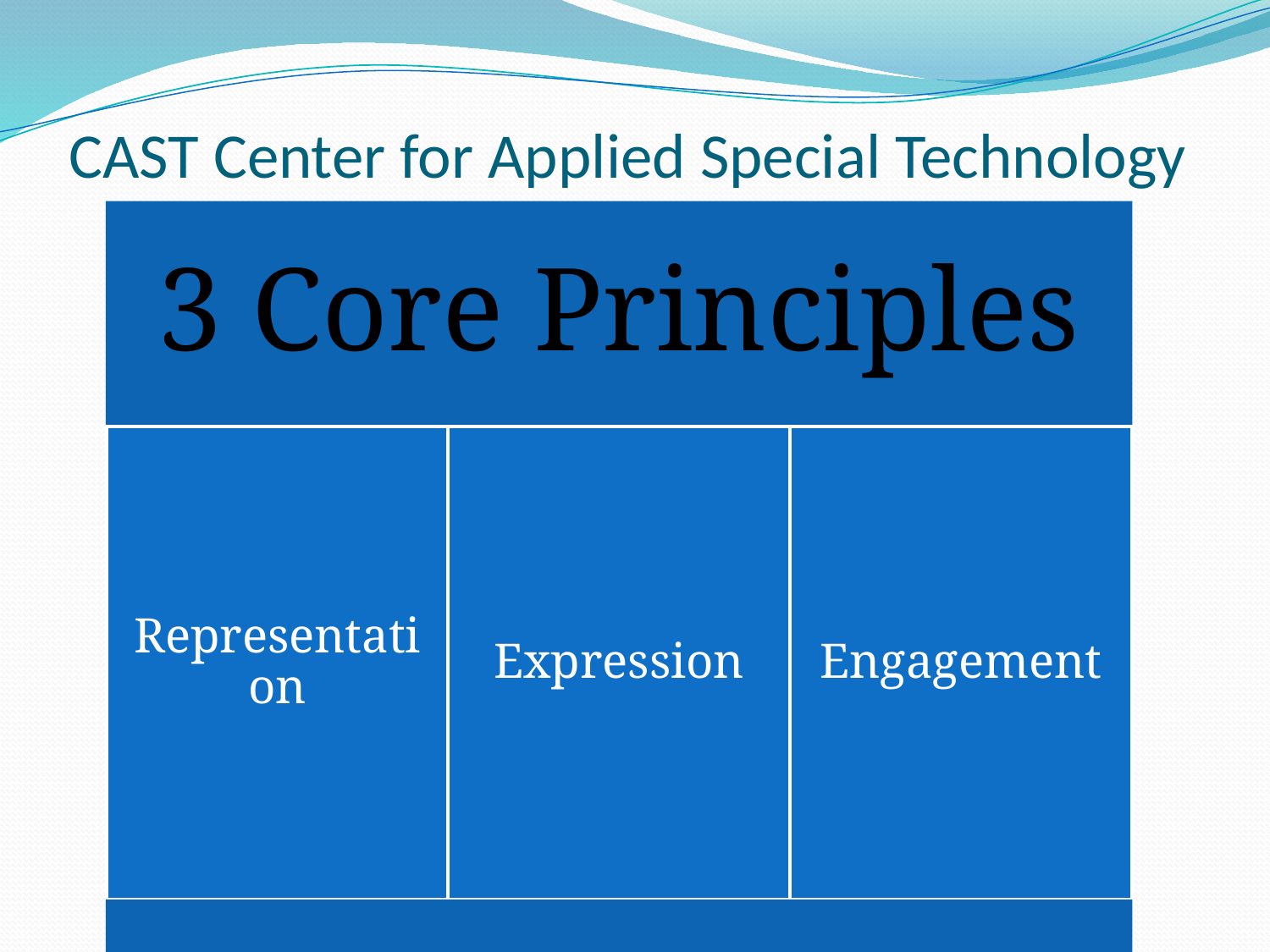

# CAST Center for Applied Special Technology
3 Core Principles
Representation
Expression
Engagement